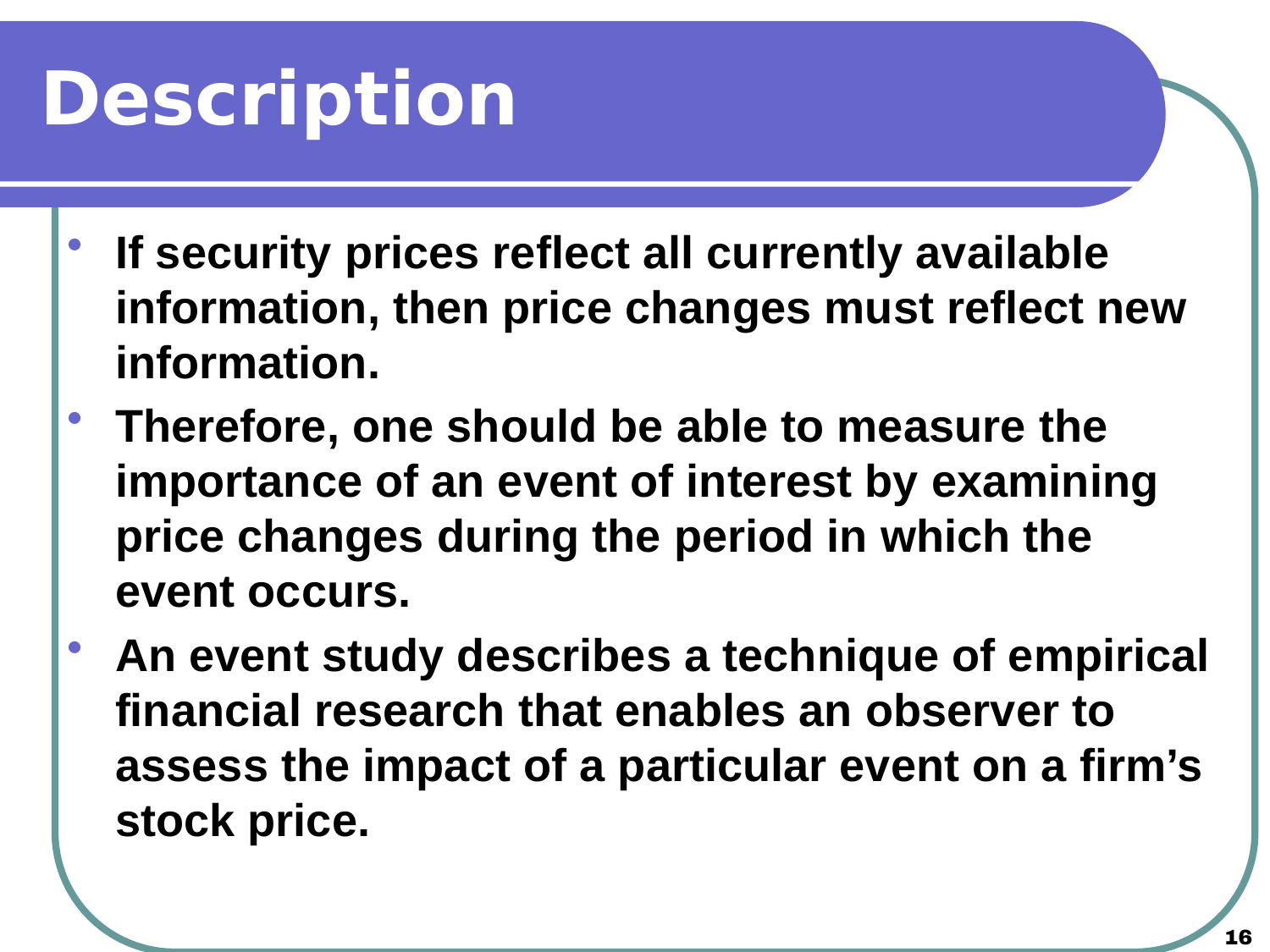

# Description
If security prices reflect all currently available information, then price changes must reflect new information.
Therefore, one should be able to measure the importance of an event of interest by examining price changes during the period in which the event occurs.
An event study describes a technique of empirical financial research that enables an observer to assess the impact of a particular event on a firm’s stock price.
16